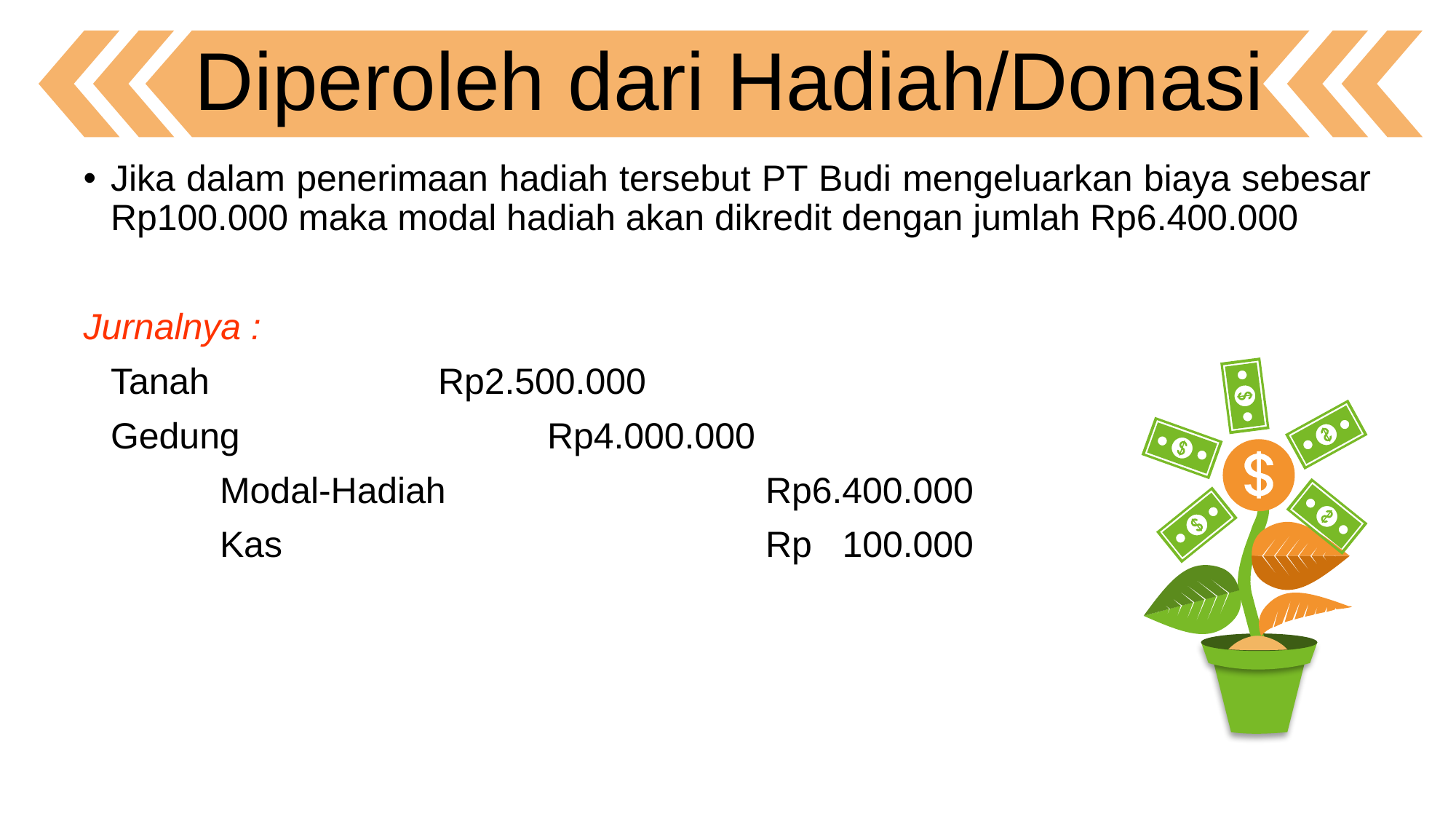

Diperoleh dari Hadiah/Donasi
Jika dalam penerimaan hadiah tersebut PT Budi mengeluarkan biaya sebesar Rp100.000 maka modal hadiah akan dikredit dengan jumlah Rp6.400.000

Jurnalnya :
	Tanah			Rp2.500.000
	Gedung			Rp4.000.000
		Modal-Hadiah			Rp6.400.000
		Kas					Rp   100.000